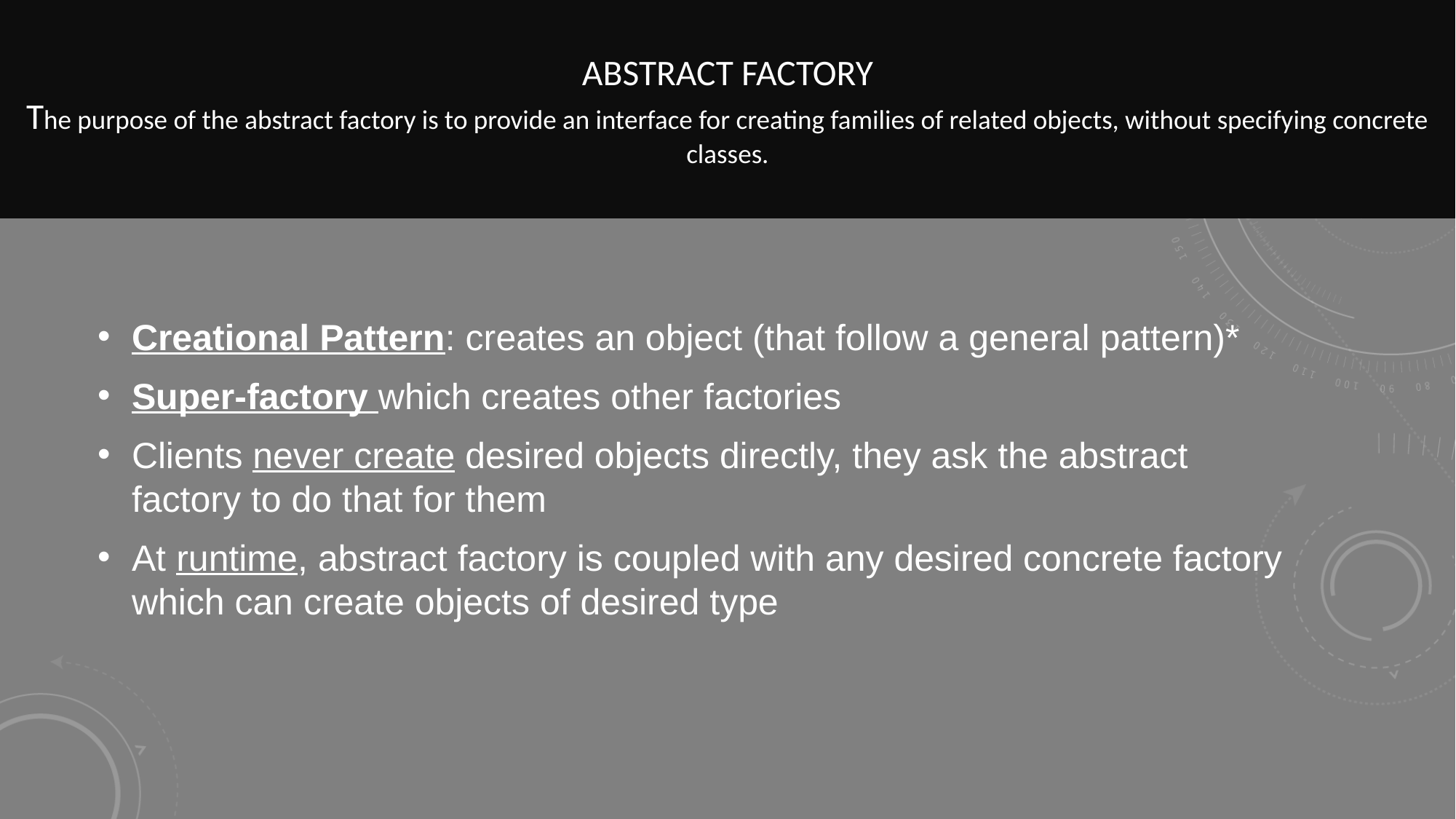

# Abstract factory The purpose of the abstract factory is to provide an interface for creating families of related objects, without specifying concrete classes.
Creational Pattern: creates an object (that follow a general pattern)*
Super-factory which creates other factories
Clients never create desired objects directly, they ask the abstract factory to do that for them
At runtime, abstract factory is coupled with any desired concrete factory which can create objects of desired type